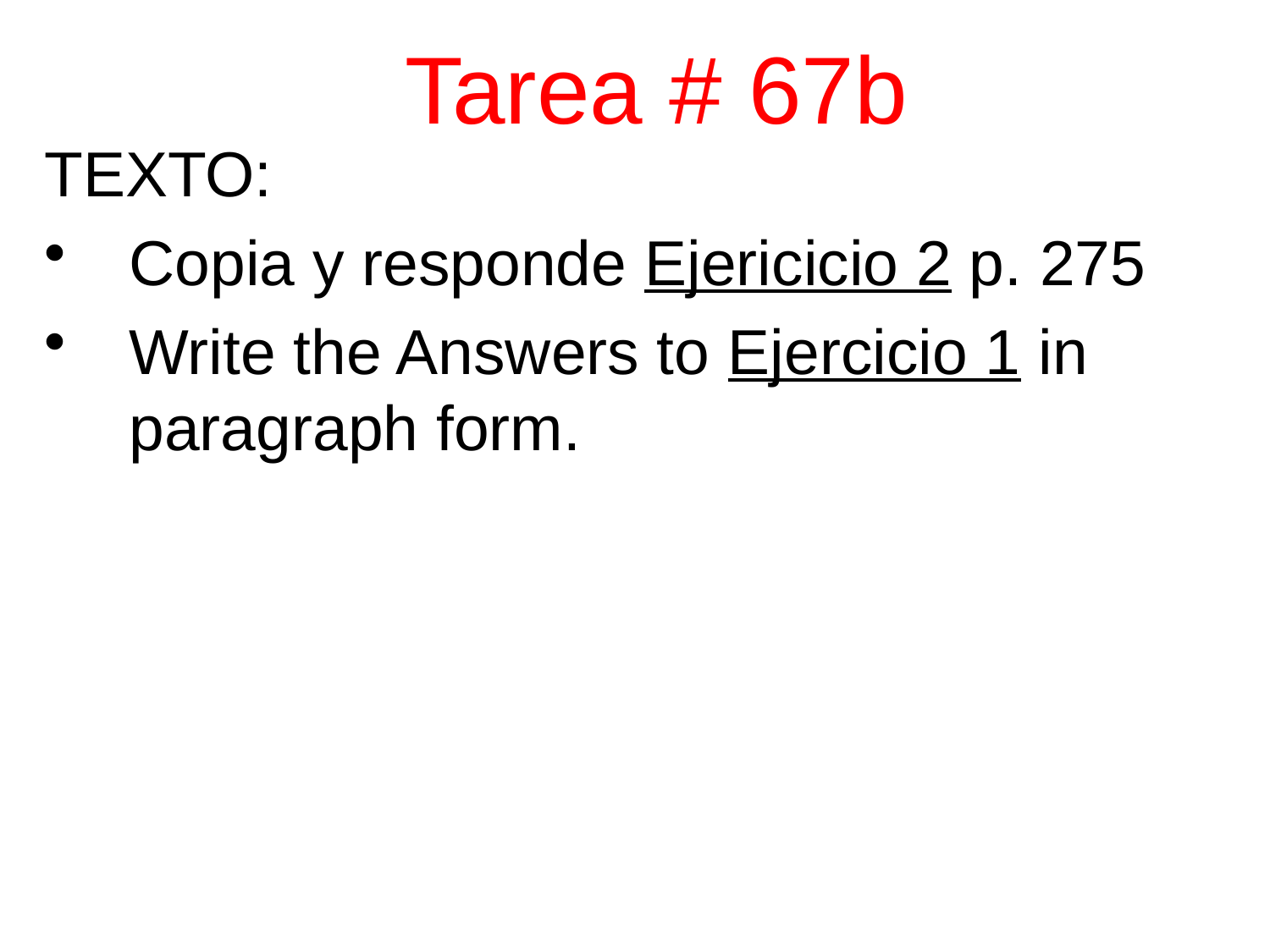

Tarea # 67b
TEXTO:
Copia y responde Ejericicio 2 p. 275
Write the Answers to Ejercicio 1 in paragraph form.